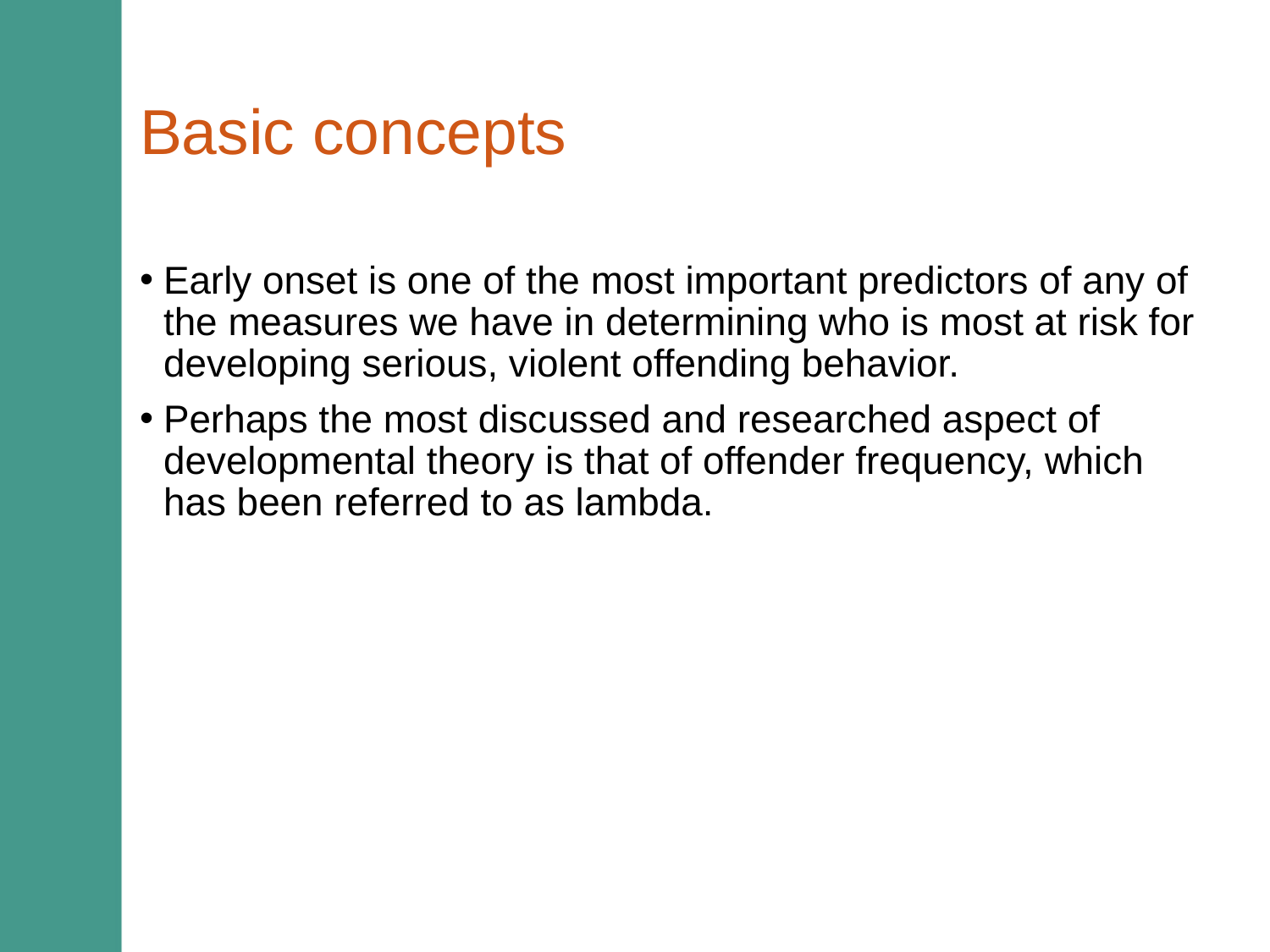

# Basic concepts
Early onset is one of the most important predictors of any of the measures we have in determining who is most at risk for developing serious, violent offending behavior.
Perhaps the most discussed and researched aspect of developmental theory is that of offender frequency, which has been referred to as lambda.